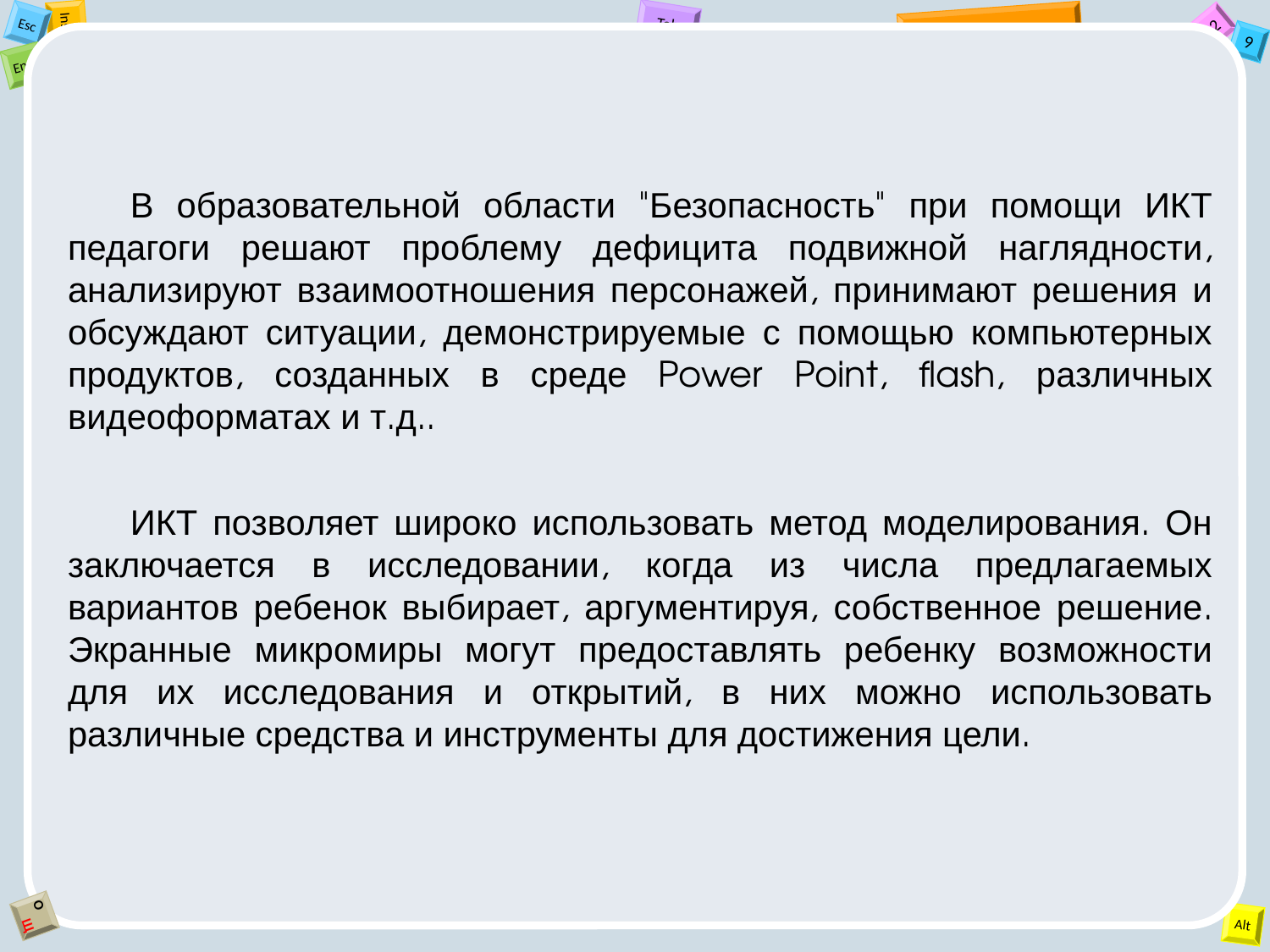

В образовательной области "Безопасность" при помощи ИКТ педагоги решают проблему дефицита подвижной наглядности, анализируют взаимоотношения персонажей, принимают решения и обсуждают ситуации, демонстрируемые с помощью компьютерных продуктов, созданных в среде Power Point, flash, различных видеоформатах и т.д..

ИКТ позволяет широко использовать метод моделирования. Он заключается в исследовании, когда из числа предлагаемых вариантов ребенок выбирает, аргументируя, собственное решение. Экранные микромиры могут предоставлять ребенку возможности для их исследования и открытий, в них можно использовать различные средства и инструменты для достижения цели.